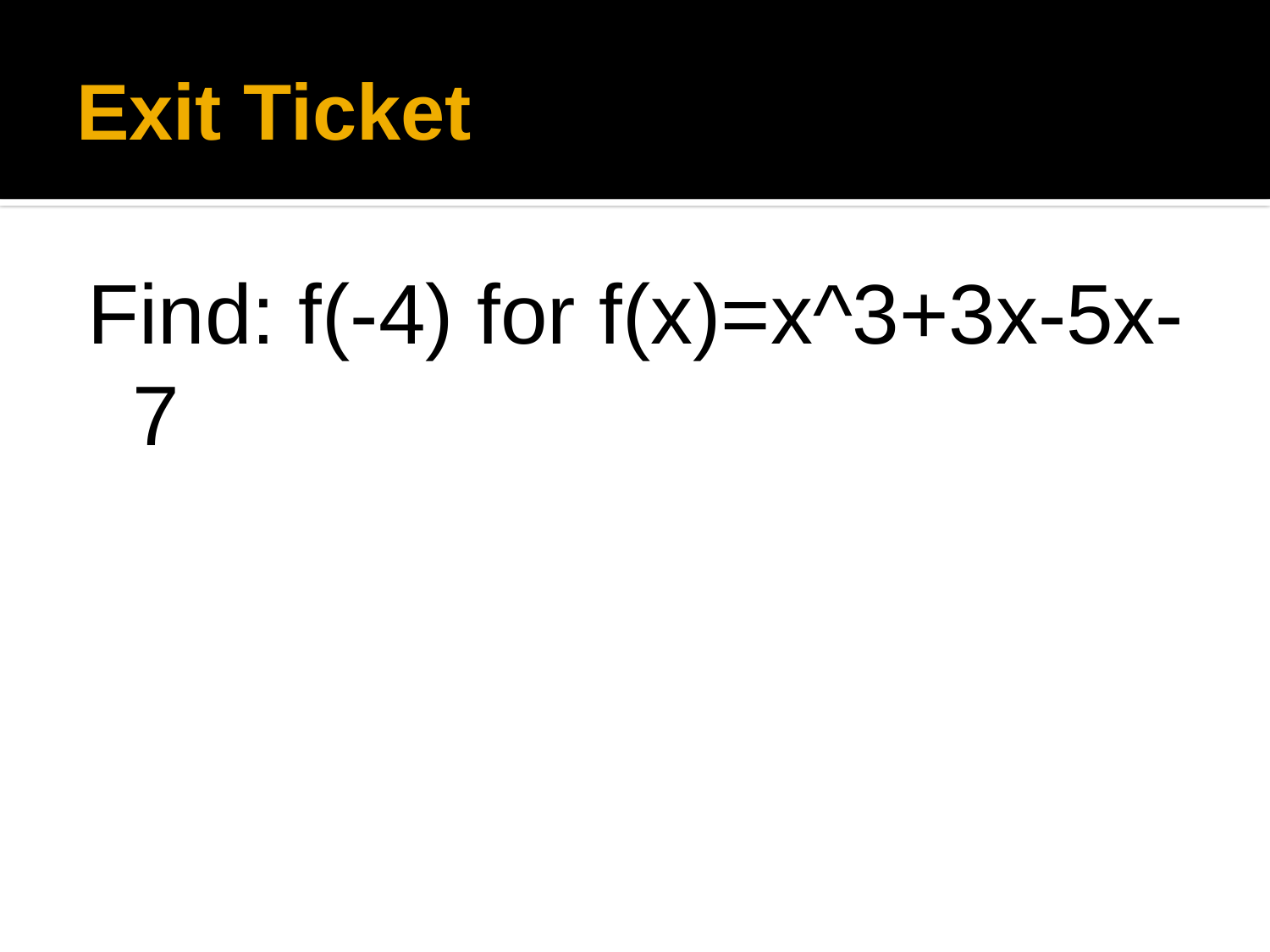

# Exit Ticket
Find: f(-4) for f(x)=x^3+3x-5x-7